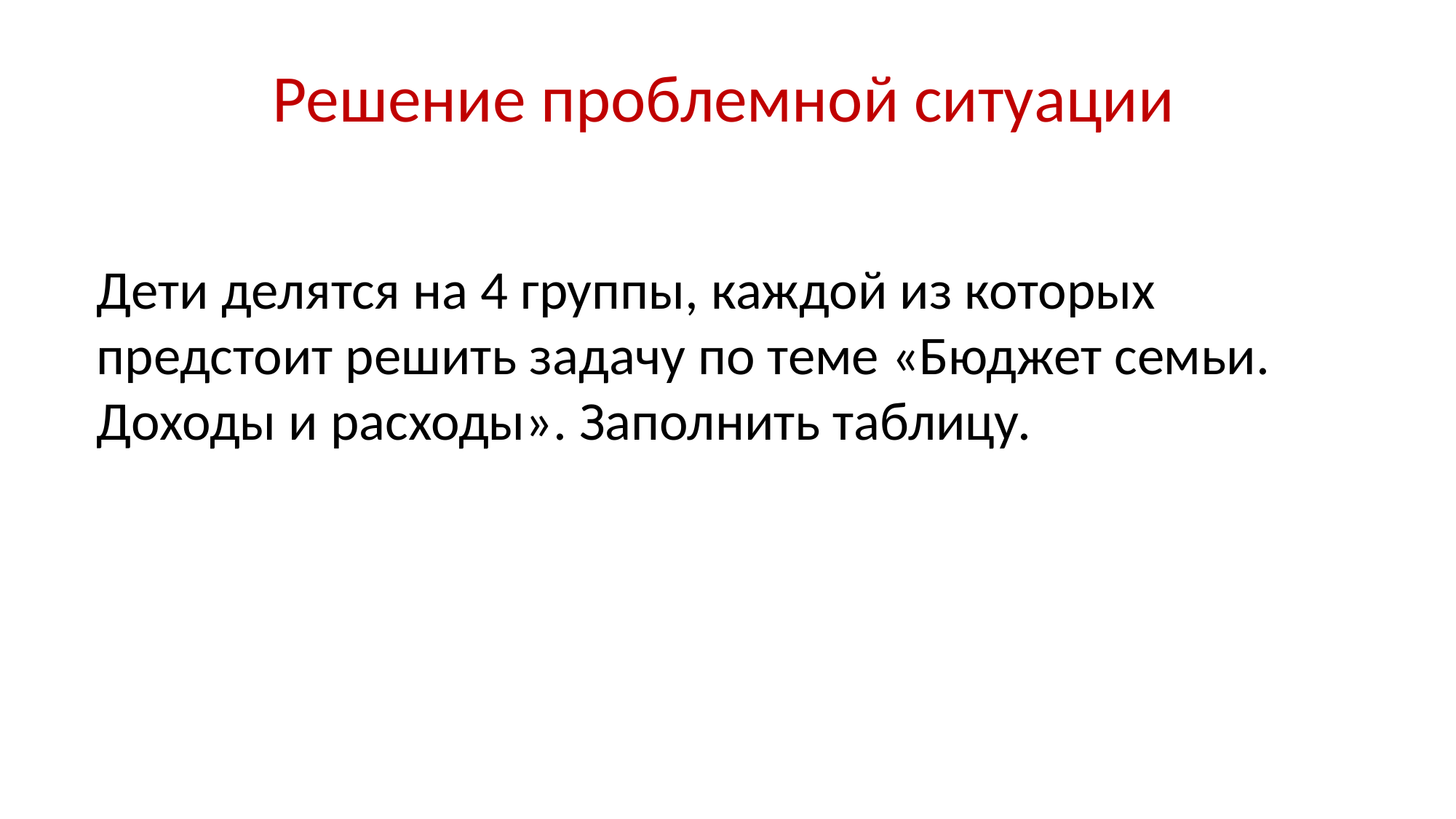

# Решение проблемной ситуации
Дети делятся на 4 группы, каждой из которых предстоит решить задачу по теме «Бюджет семьи. Доходы и расходы». Заполнить таблицу.